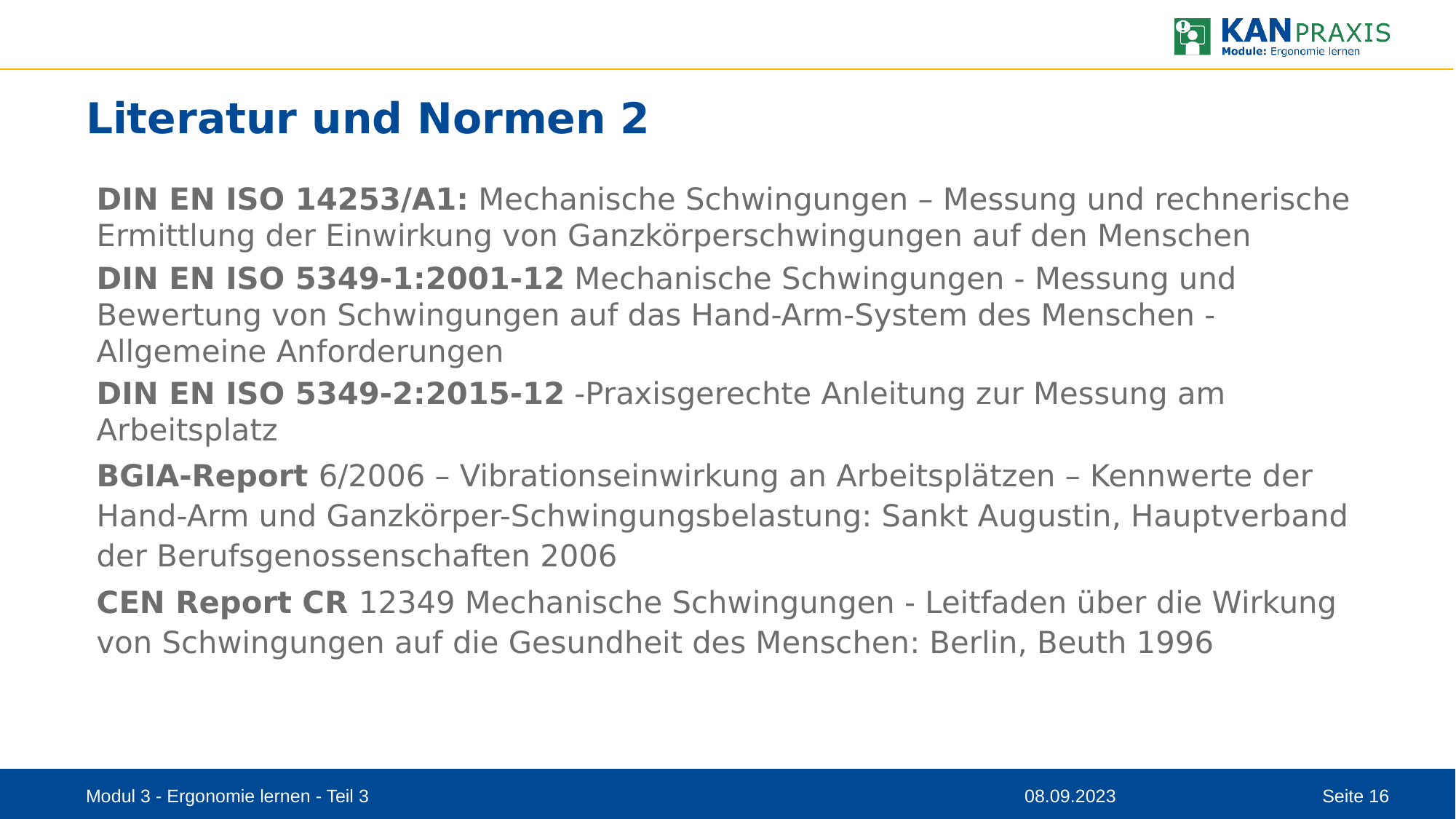

# Literatur und Normen 2
DIN EN ISO 14253/A1: Mechanische Schwingungen – Messung und rechnerische Ermittlung der Einwirkung von Ganzkörperschwingungen auf den Menschen
DIN EN ISO 5349-1:2001-12 Mechanische Schwingungen - Messung und Bewertung von Schwingungen auf das Hand-Arm-System des Menschen - Allgemeine Anforderungen
DIN EN ISO 5349-2:2015-12 -Praxisgerechte Anleitung zur Messung am Arbeitsplatz
BGIA-Report 6/2006 – Vibrationseinwirkung an Arbeitsplätzen – Kennwerte der Hand-Arm und Ganzkörper-Schwingungsbelastung: Sankt Augustin, Hauptverband der Berufsgenossenschaften 2006
CEN Report CR 12349 Mechanische Schwingungen - Leitfaden über die Wirkung von Schwingungen auf die Gesundheit des Menschen: Berlin, Beuth 1996

Modul 3 - Ergonomie lernen - Teil 3
08.09.2023
Seite 16